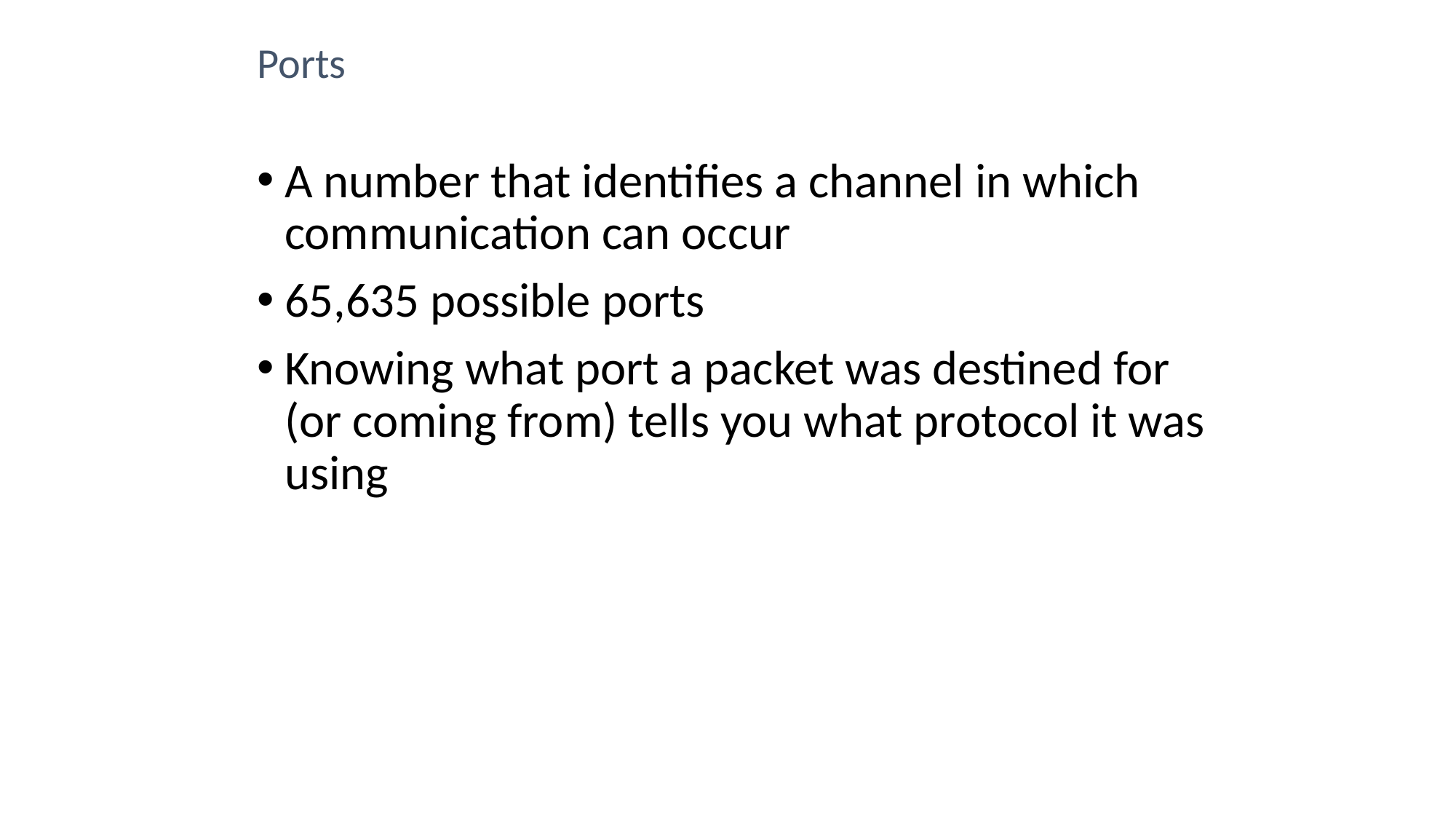

# Ports
A number that identifies a channel in which communication can occur
65,635 possible ports
Knowing what port a packet was destined for (or coming from) tells you what protocol it was using